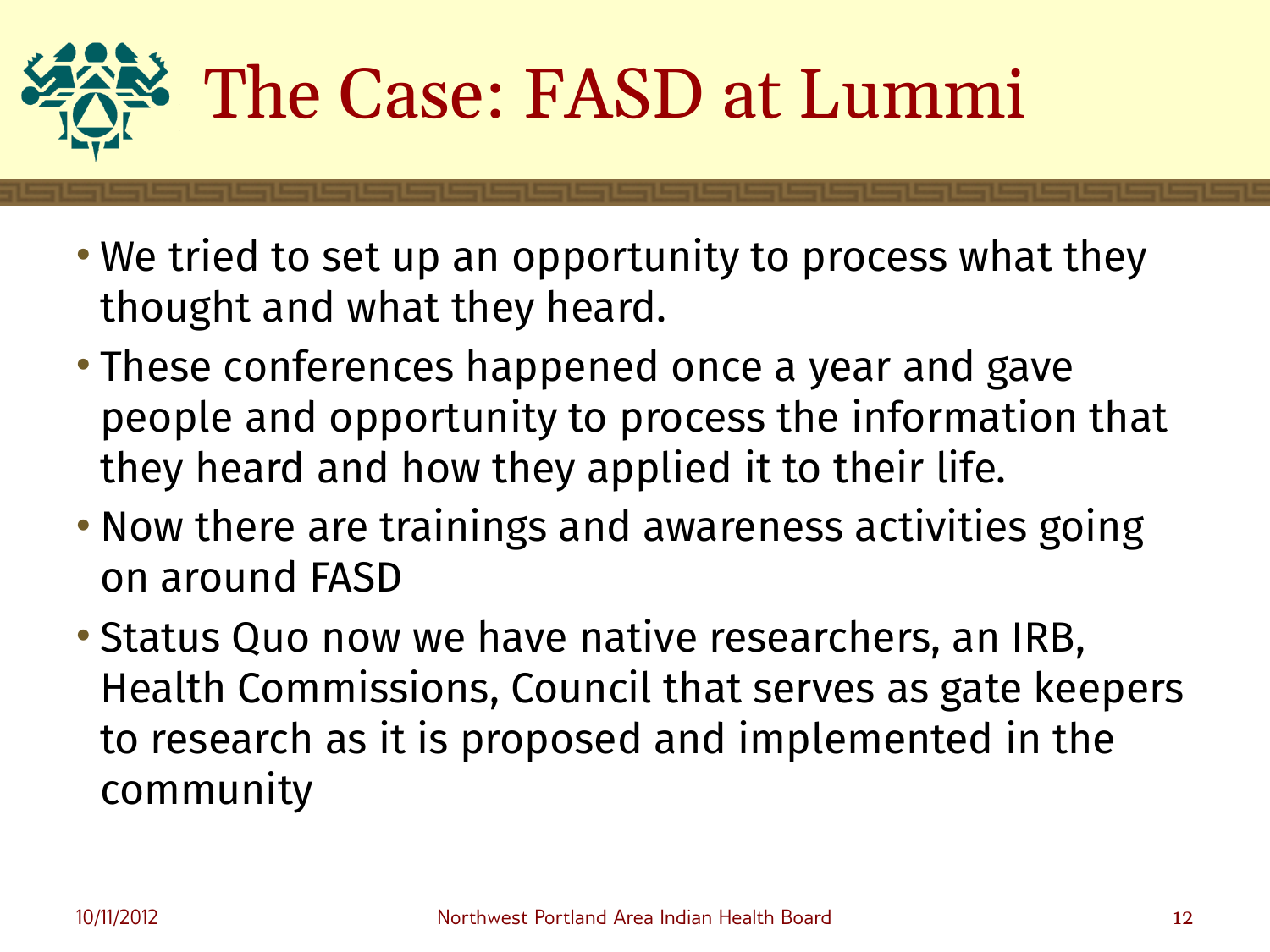

# The Case: FASD at Lummi
We tried to set up an opportunity to process what they thought and what they heard.
These conferences happened once a year and gave people and opportunity to process the information that they heard and how they applied it to their life.
Now there are trainings and awareness activities going on around FASD
Status Quo now we have native researchers, an IRB, Health Commissions, Council that serves as gate keepers to research as it is proposed and implemented in the community

10/11/2012
Northwest Portland Area Indian Health Board
12